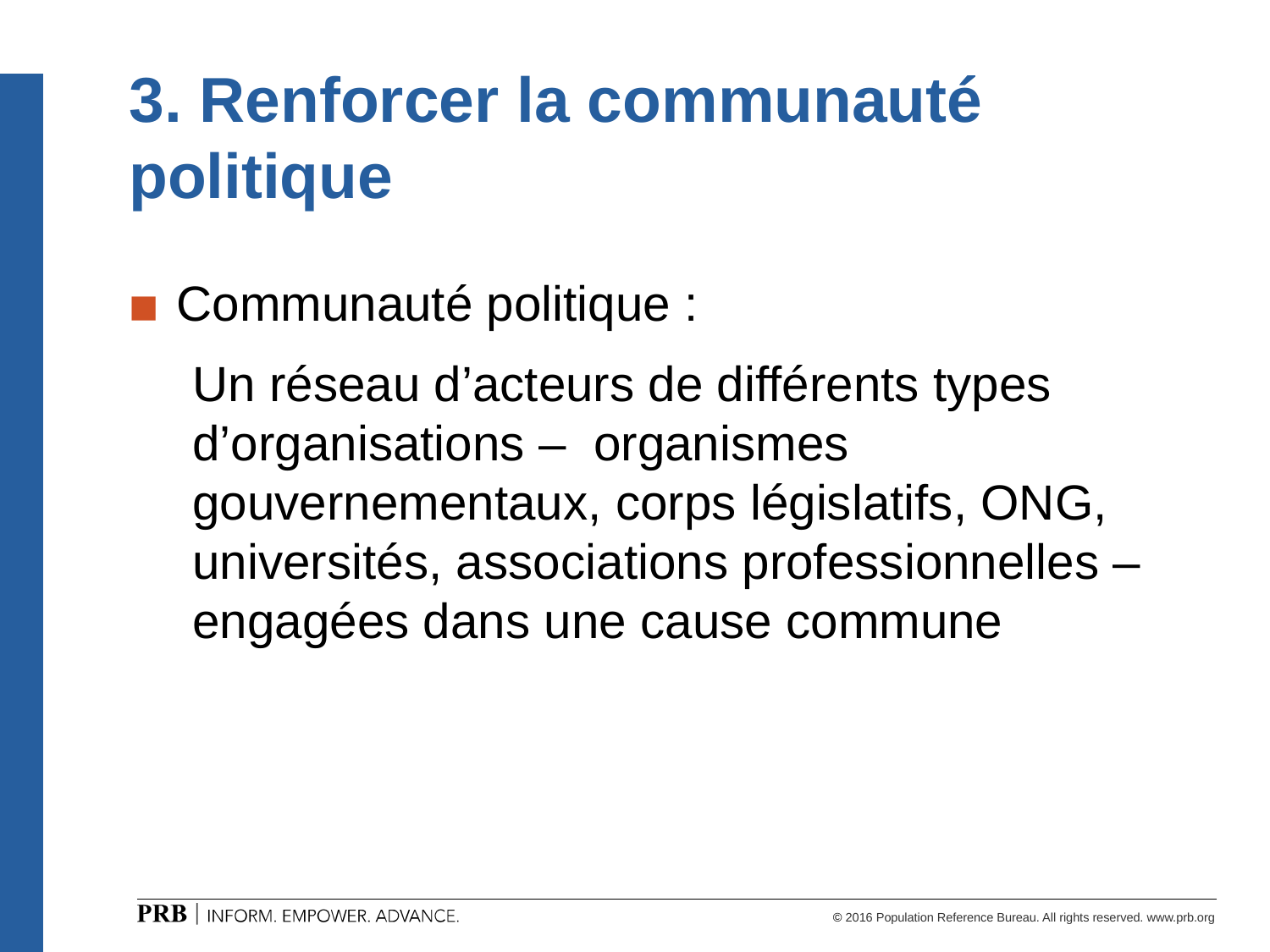

# 3. Renforcer la communauté politique
Communauté politique :
Un réseau d’acteurs de différents types d’organisations –  organismes gouvernementaux, corps législatifs, ONG, universités, associations professionnelles – engagées dans une cause commune